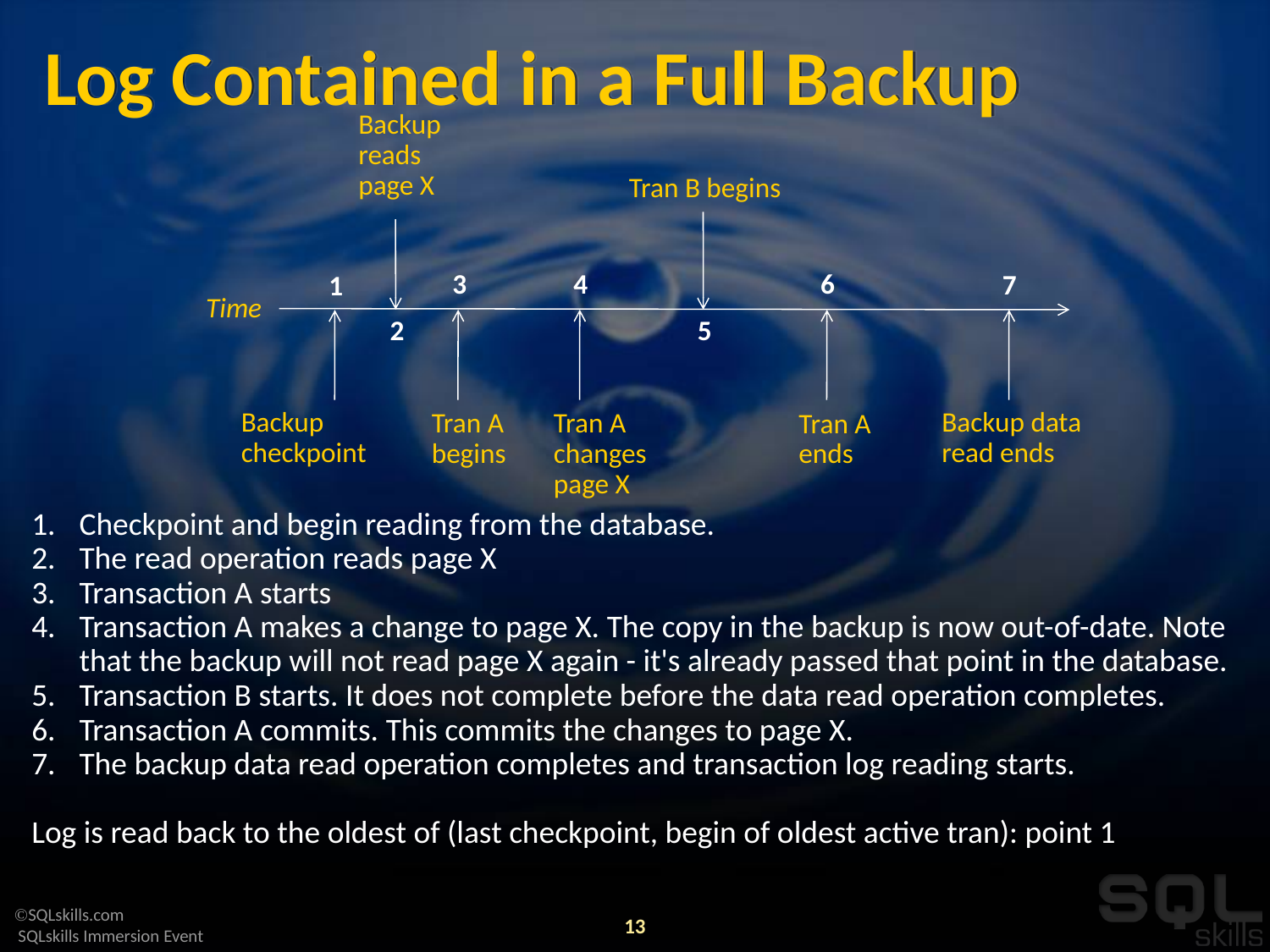

# Log Contained in a Full Backup
Backup
reads
page X

Tran B begins
3
4
6
7
1
Time
2
5
Backup
checkpoint
Backup data
read ends
Tran A
begins
Tran A
changes
page X
Tran A
ends
Checkpoint and begin reading from the database.
The read operation reads page X
Transaction A starts
Transaction A makes a change to page X. The copy in the backup is now out-of-date. Note that the backup will not read page X again - it's already passed that point in the database.
Transaction B starts. It does not complete before the data read operation completes.
Transaction A commits. This commits the changes to page X.
The backup data read operation completes and transaction log reading starts.

Log is read back to the oldest of (last checkpoint, begin of oldest active tran): point 1

13